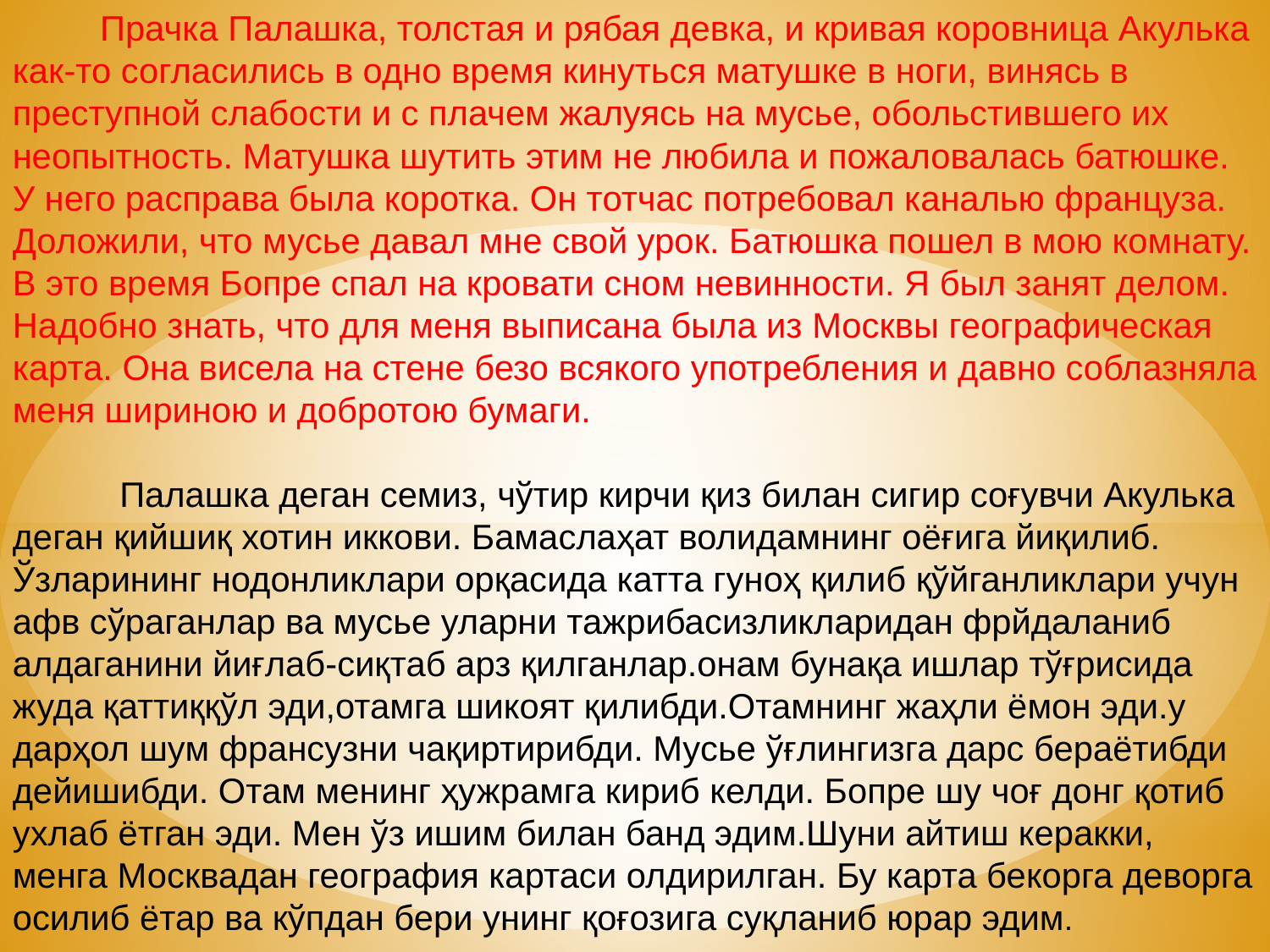

Прачка Палашка, толстая и рябая девка, и кривая коровница Акулька
как-то согласились в одно время кинуться матушке в ноги, винясь в
преступной слабости и с плачем жалуясь на мусье, обольстившего их
неопытность. Матушка шутить этим не любила и пожаловалась батюшке. У него расправа была коротка. Он тотчас потребовал каналью француза.
Доложили, что мусье давал мне свой урок. Батюшка пошел в мою комнату.
В это время Бопре спал на кровати сном невинности. Я был занят делом.
Надобно знать, что для меня выписана была из Москвы географическая
карта. Она висела на стене безо всякого употребления и давно соблазняла
меня шириною и добротою бумаги.

           Палашка деган семиз, чўтир кирчи қиз билан сигир соғувчи Акулька деган қийшиқ хотин иккови. Бамаслаҳат волидамнинг оёғига йиқилиб. Ўзларининг нодонликлари орқасида катта гуноҳ қилиб қўйганликлари учун афв сўраганлар ва мусье уларни тажрибасизликларидан фрйдаланиб алдаганини йиғлаб-сиқтаб арз қилганлар.онам бунақа ишлар тўғрисида жуда қаттиққўл эди,отамга шикоят қилибди.Отамнинг жаҳли ёмон эди.у дарҳол шум франсузни чақиртирибди. Мусье ўғлингизга дарс бераётибди дейишибди. Отам менинг ҳужрамга кириб келди. Бопре шу чоғ донг қотиб ухлаб ётган эди. Мен ўз ишим билан банд эдим.Шуни айтиш керакки, менга Москвадан география картаси олдирилган. Бу карта бекорга деворга осилиб ётар ва кўпдан бери унинг қоғозига суқланиб юрар эдим.